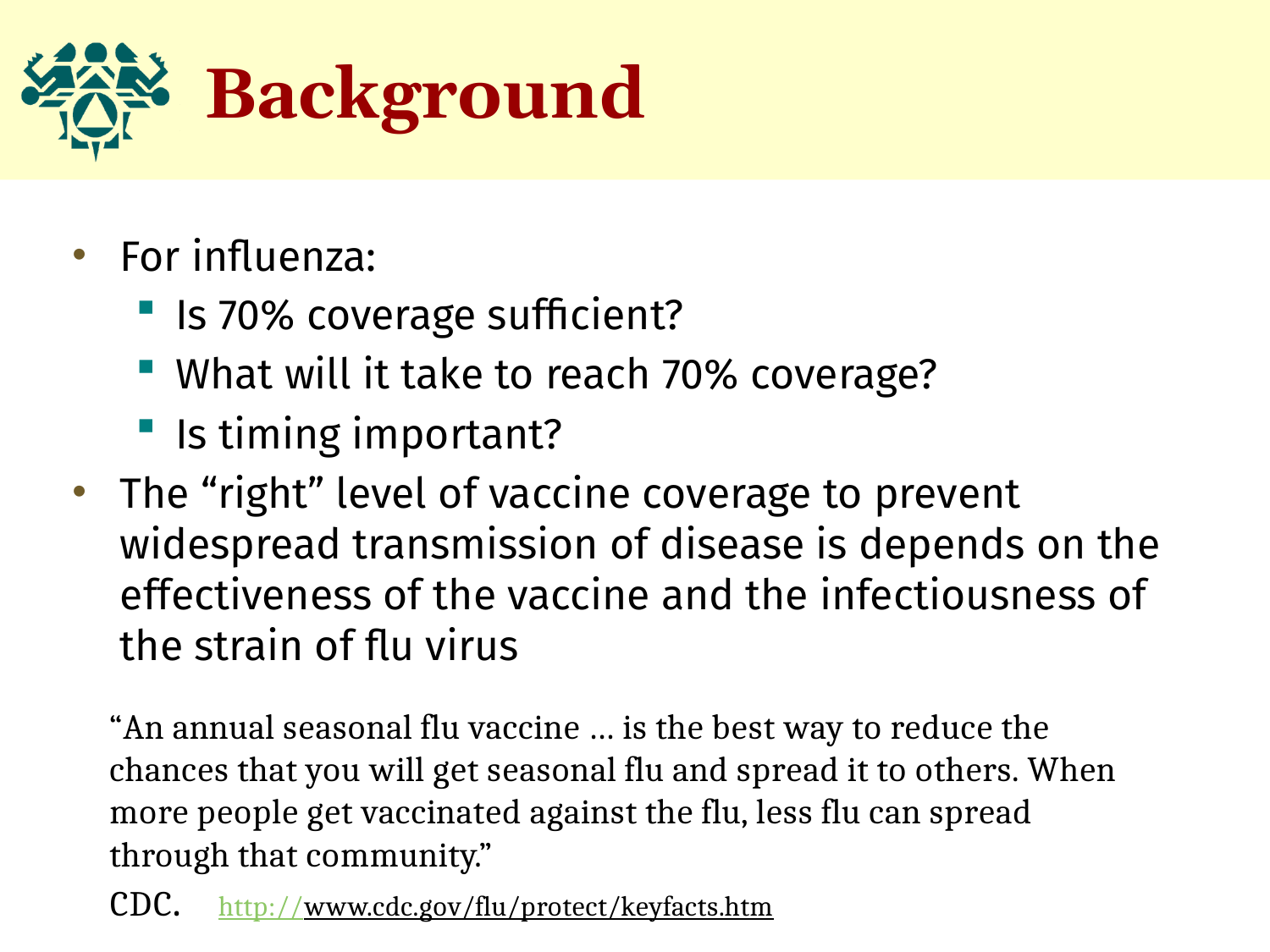

# Background
For influenza:
Is 70% coverage sufficient?
What will it take to reach 70% coverage?
Is timing important?
The “right” level of vaccine coverage to prevent widespread transmission of disease is depends on the effectiveness of the vaccine and the infectiousness of the strain of flu virus
“An annual seasonal flu vaccine … is the best way to reduce the chances that you will get seasonal flu and spread it to others. When more people get vaccinated against the flu, less flu can spread through that community.”
CDC.    http://www.cdc.gov/flu/protect/keyfacts.htm